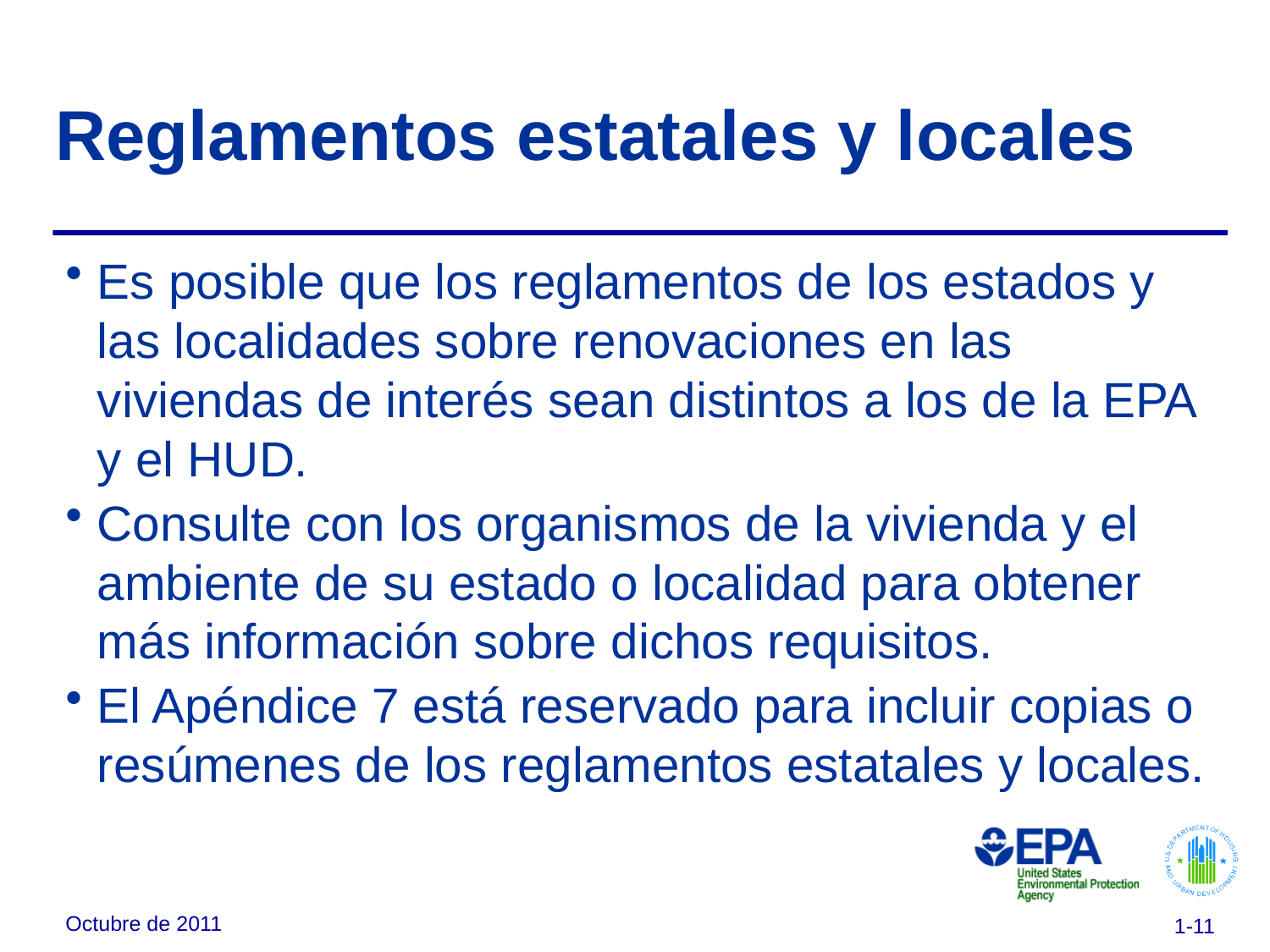

Reglamentos estatales y locales
Es posible que los reglamentos de los estados y las localidades sobre renovaciones en las viviendas de interés sean distintos a los de la EPA y el HUD.
Consulte con los organismos de la vivienda y el ambiente de su estado o localidad para obtener más información sobre dichos requisitos.
El Apéndice 7 está reservado para incluir copias o resúmenes de los reglamentos estatales y locales.
Octubre de 2011
1-11